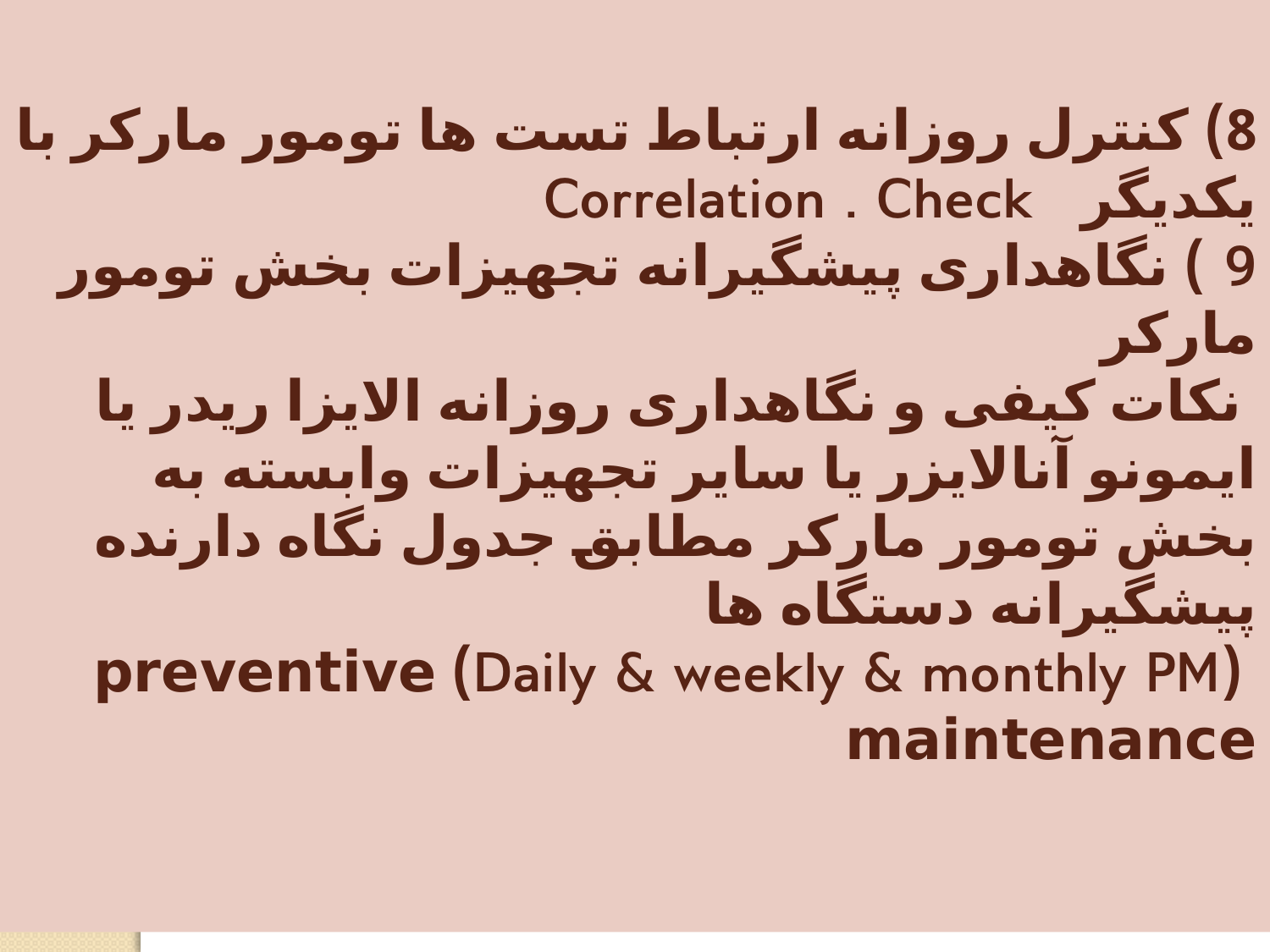

# 8) كنترل روزانه ارتباط تست ها تومور مارکر با يكديگر  Correlation . Check 9) نگاهداری پیشگیرانه تجهیزات بخش تومور مارکر نکات کیفی و نگاهداری روزانه الایزا ریدر یا  ایمونو آنالایزر یا سایر تجهیزات وابسته به بخش تومور مارکر مطابق جدول نگاه دارنده پیشگیرانه دستگاه ها (Daily & weekly & monthly PM) preventive maintenance